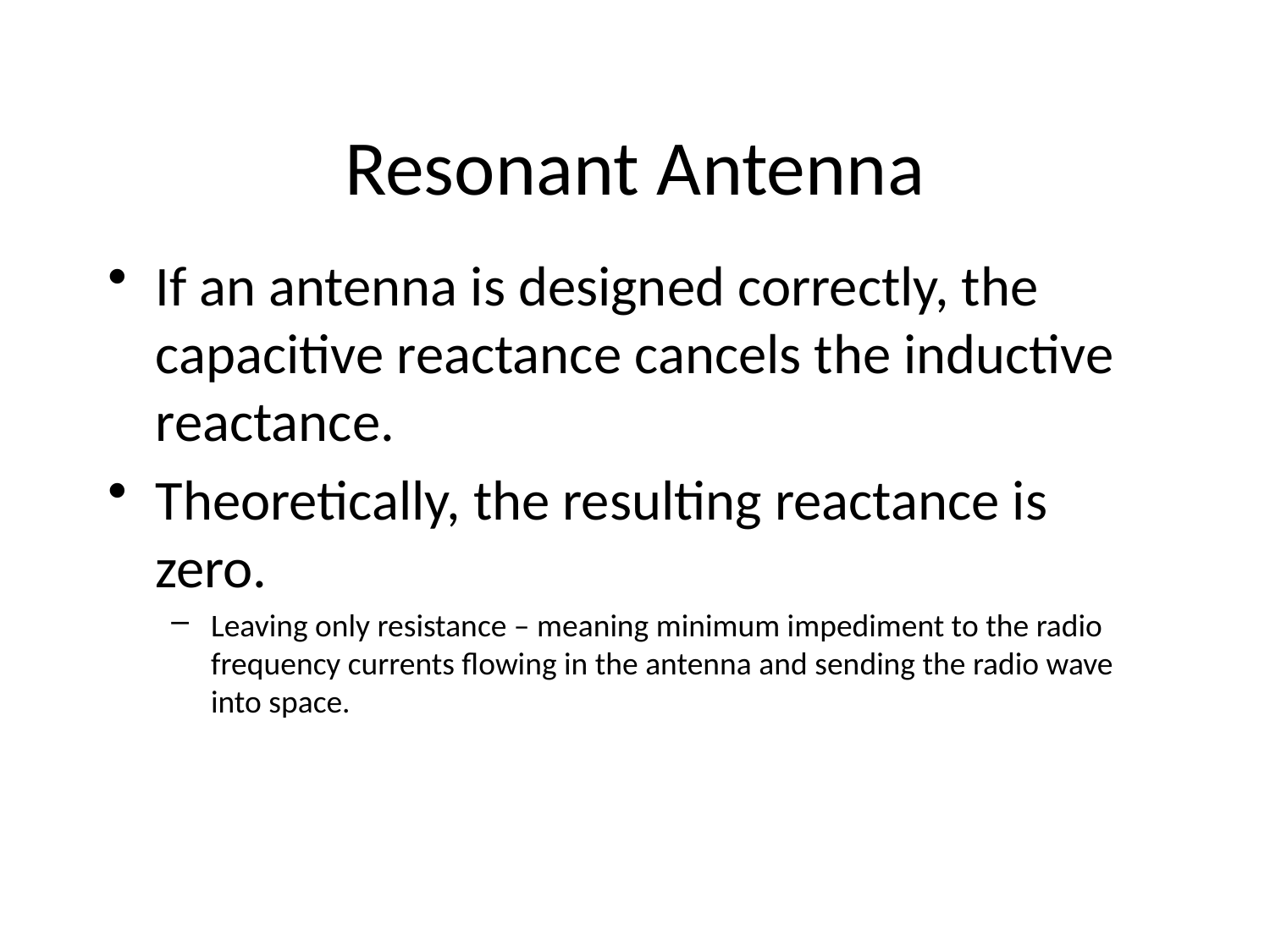

Resonant Antenna
If an antenna is designed correctly, the capacitive reactance cancels the inductive reactance.
Theoretically, the resulting reactance is zero.
Leaving only resistance – meaning minimum impediment to the radio frequency currents flowing in the antenna and sending the radio wave into space.